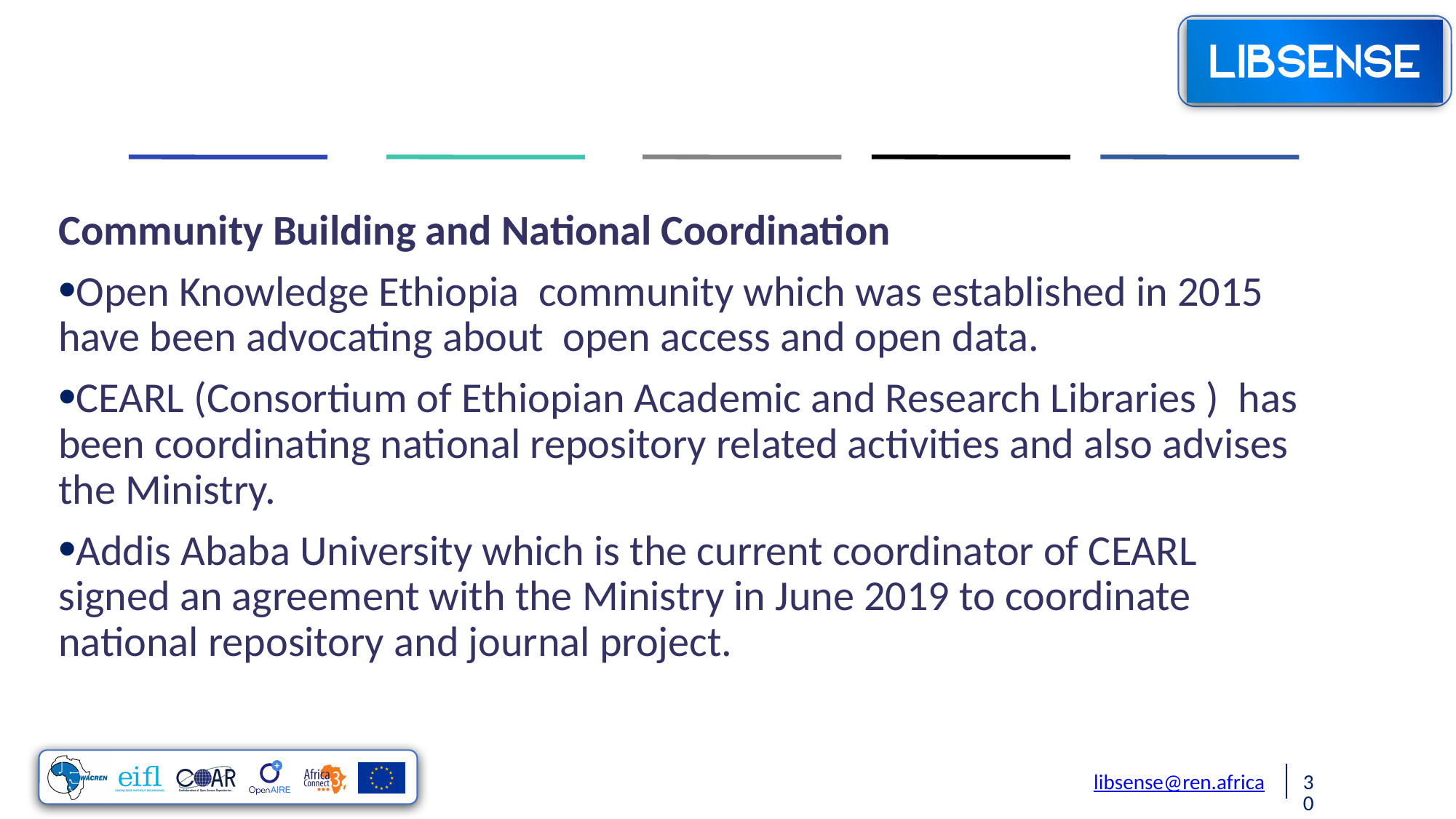

Community Building and National Coordination
Open Knowledge Ethiopia  community which was established in 2015 have been advocating about  open access and open data.
CEARL (Consortium of Ethiopian Academic and Research Libraries )  has been coordinating national repository related activities and also advises the Ministry.
Addis Ababa University which is the current coordinator of CEARL signed an agreement with the Ministry in June 2019 to coordinate national repository and journal project.
libsense@ren.africa
30